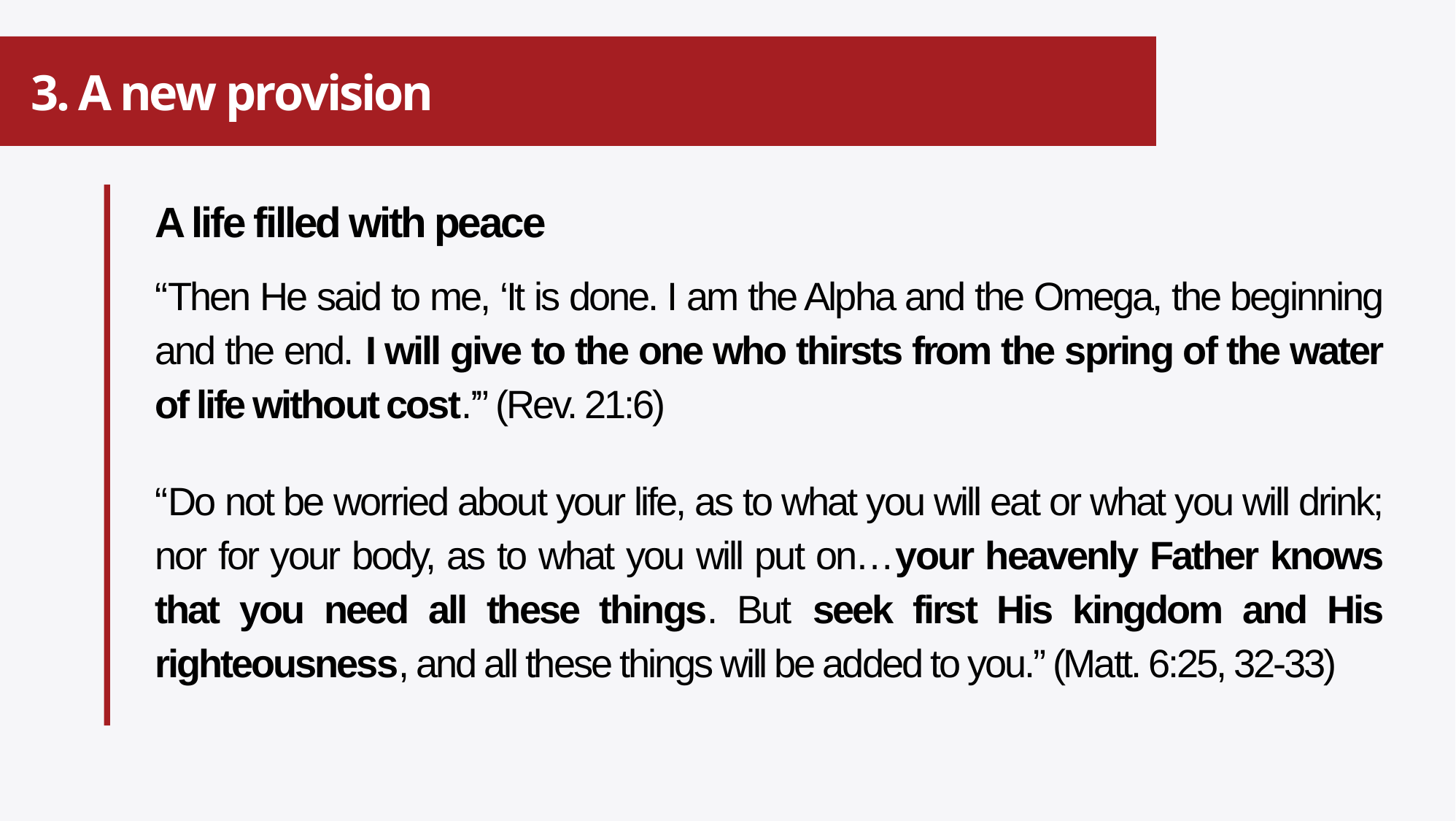

# 3. A new provision
A life filled with peace
“Then He said to me, ‘It is done. I am the Alpha and the Omega, the beginning and the end. I will give to the one who thirsts from the spring of the water of life without cost.’” (Rev. 21:6)

“Do not be worried about your life, as to what you will eat or what you will drink; nor for your body, as to what you will put on…your heavenly Father knows that you need all these things. But seek first His kingdom and His righteousness, and all these things will be added to you.” (Matt. 6:25, 32-33)